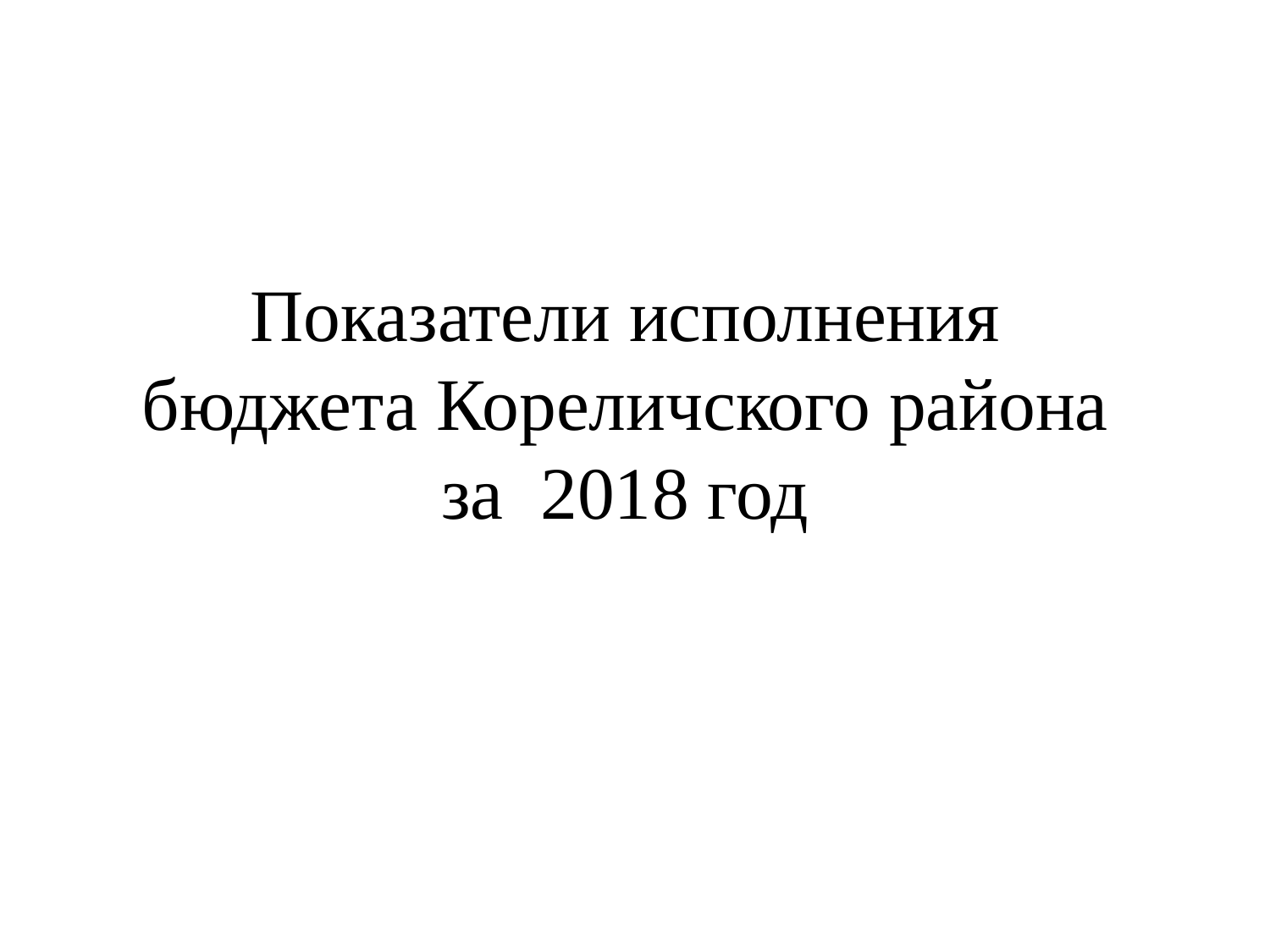

# Показатели исполнения бюджета Кореличского района за  2018 год